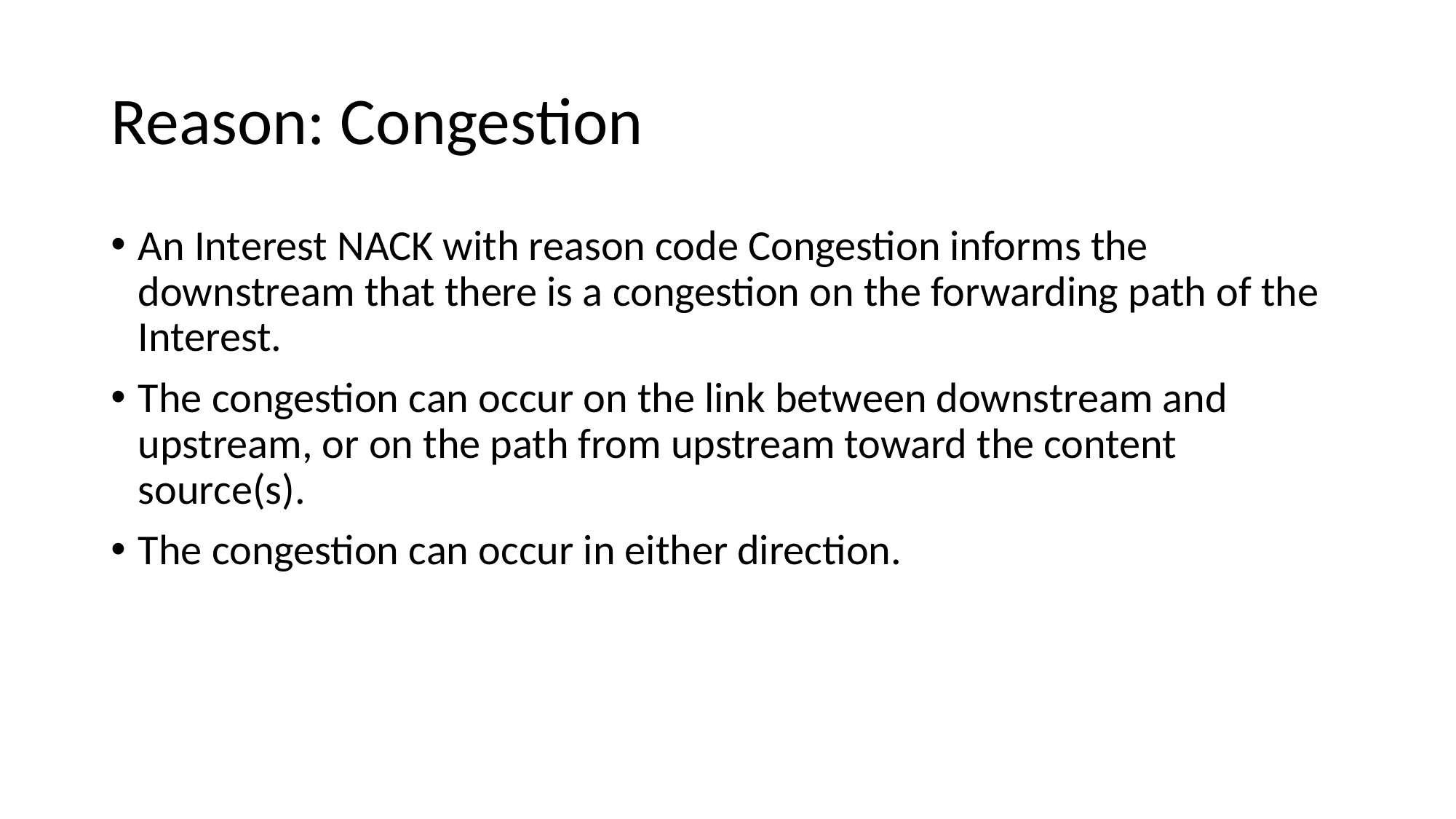

# Reason: Congestion
An Interest NACK with reason code Congestion informs the downstream that there is a congestion on the forwarding path of the Interest.
The congestion can occur on the link between downstream and upstream, or on the path from upstream toward the content source(s).
The congestion can occur in either direction.